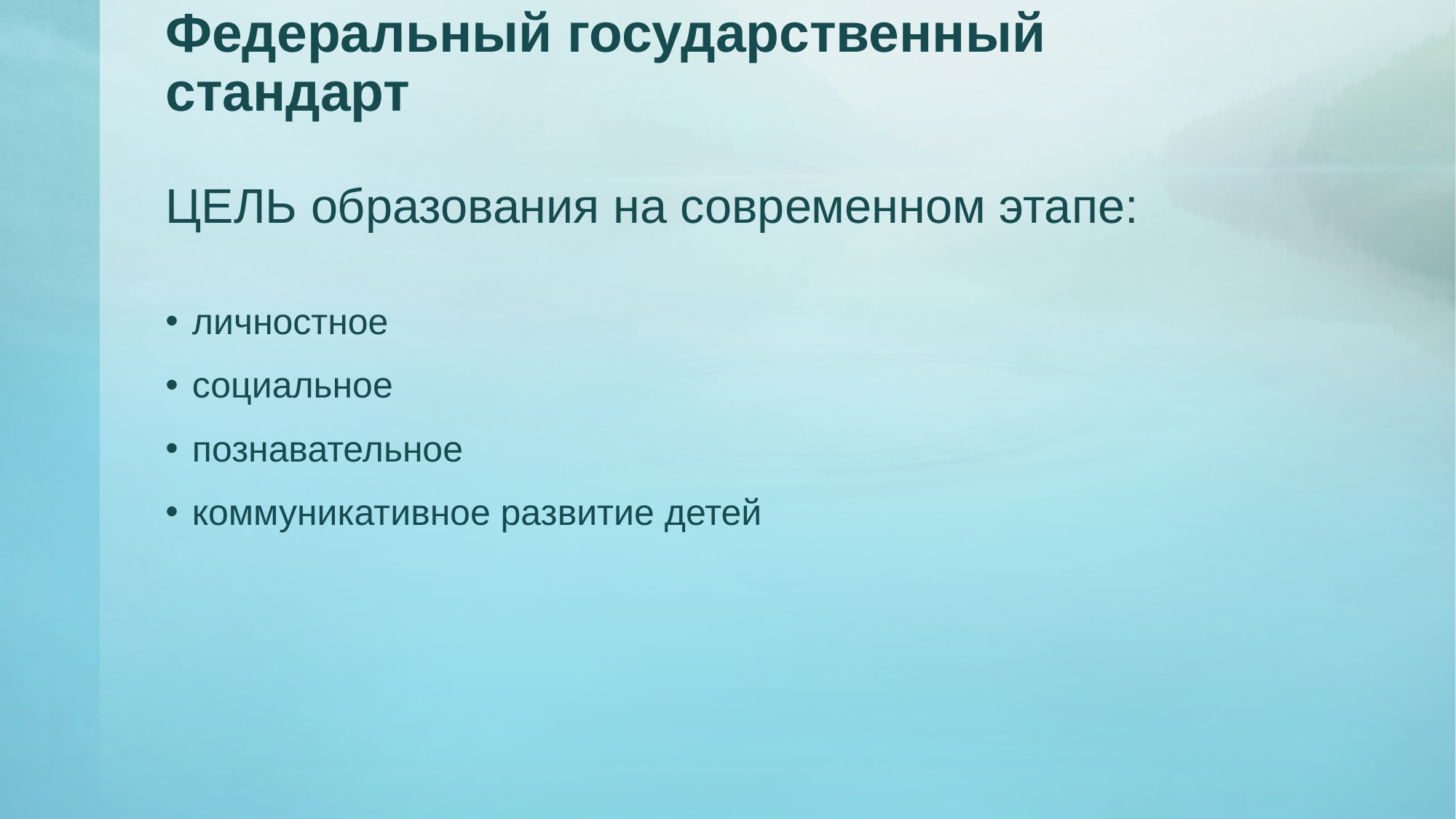

# Федеральный государственный стандарт ЦЕЛЬ образования на современном этапе:
личностное
социальное
познавательное
коммуникативное развитие детей